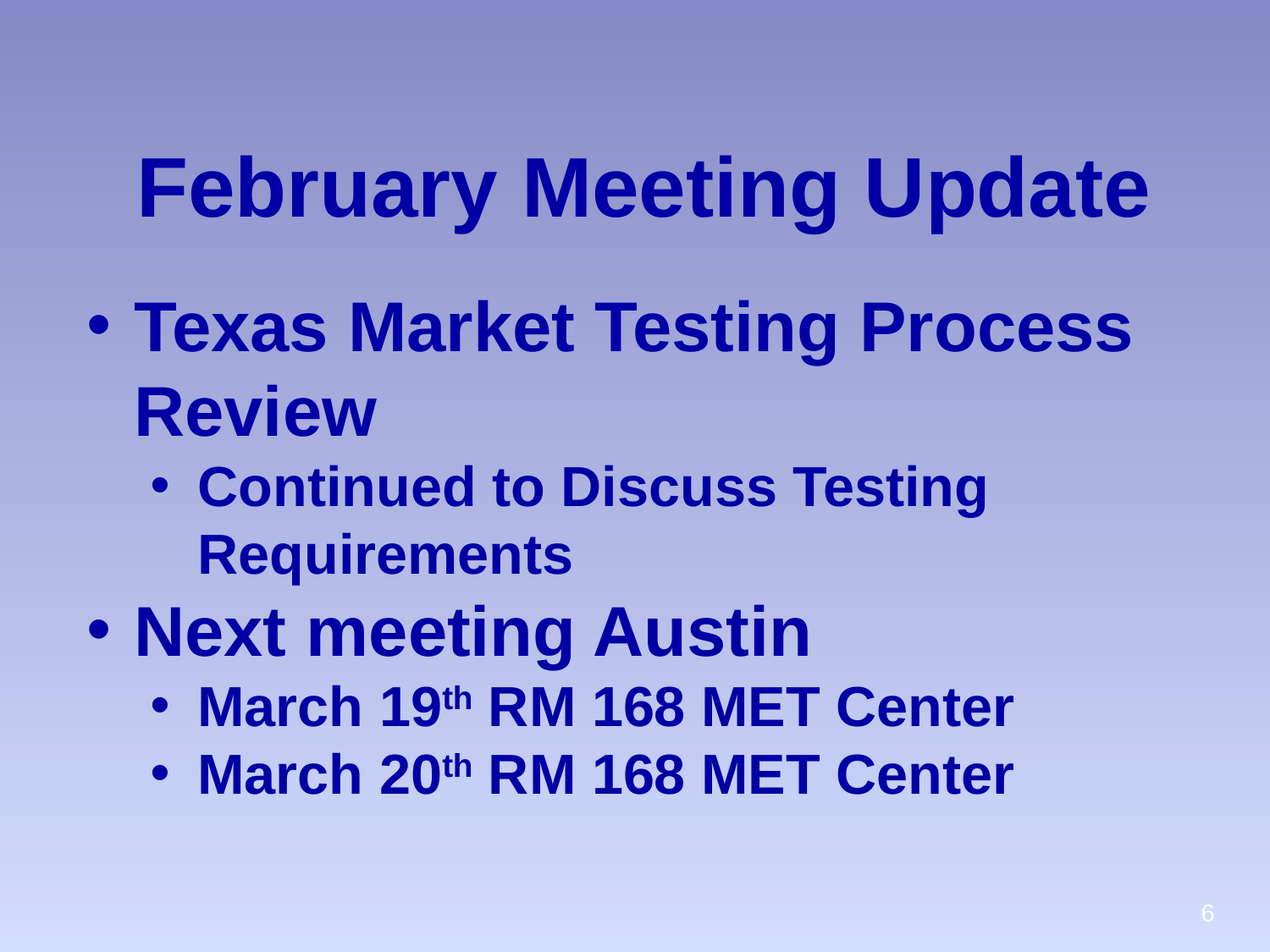

February Meeting Update
Texas Market Testing Process Review
Continued to Discuss Testing Requirements
Next meeting Austin
March 19th RM 168 MET Center
March 20th RM 168 MET Center
6